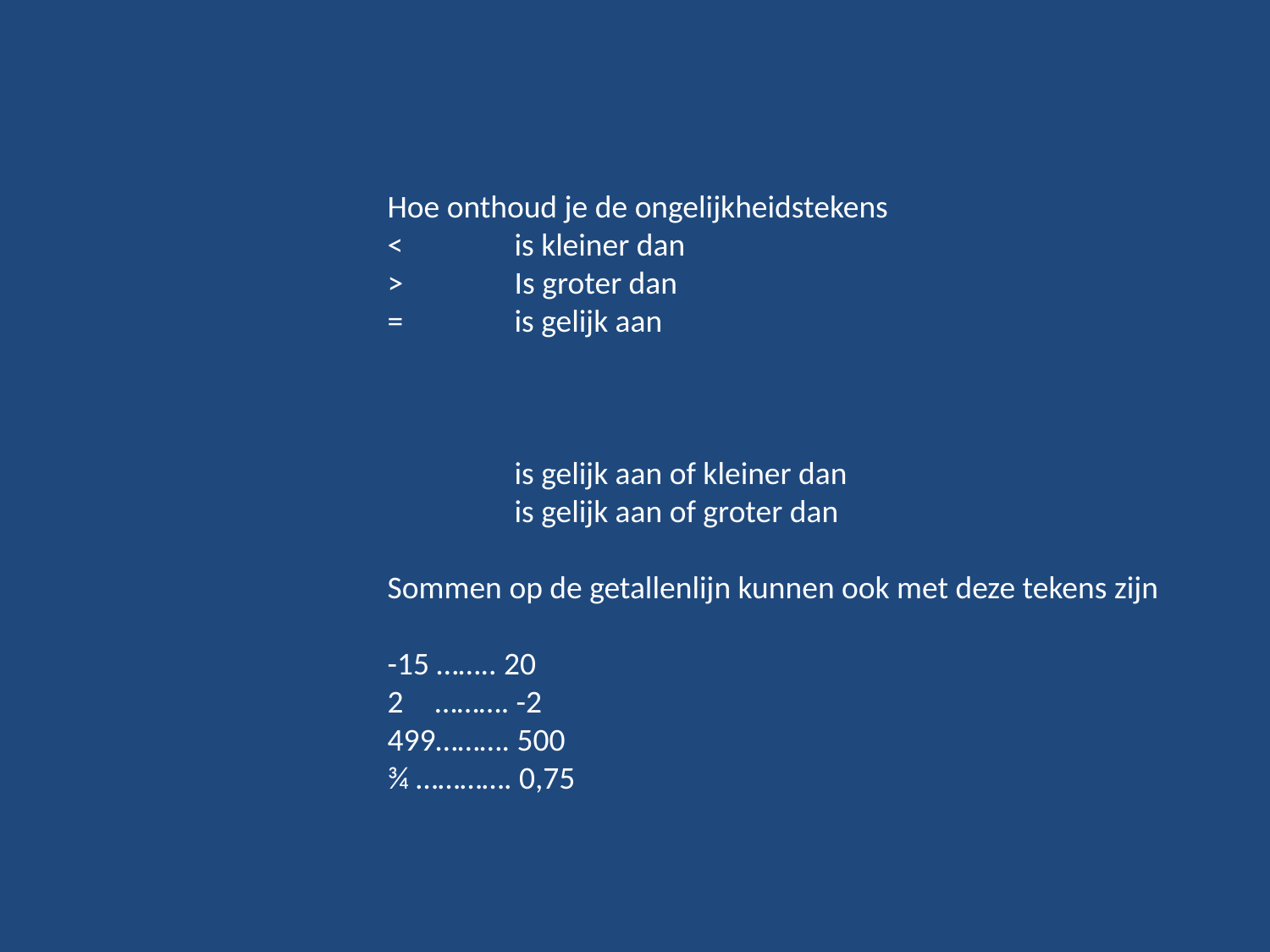

Hoe onthoud je de ongelijkheidstekens
<	is kleiner dan
>	Is groter dan
= 	is gelijk aan

	is gelijk aan of kleiner dan
	is gelijk aan of groter dan

Sommen op de getallenlijn kunnen ook met deze tekens zijn

-15 …….. 20
………. -2
………. 500
¾ …………. 0,75